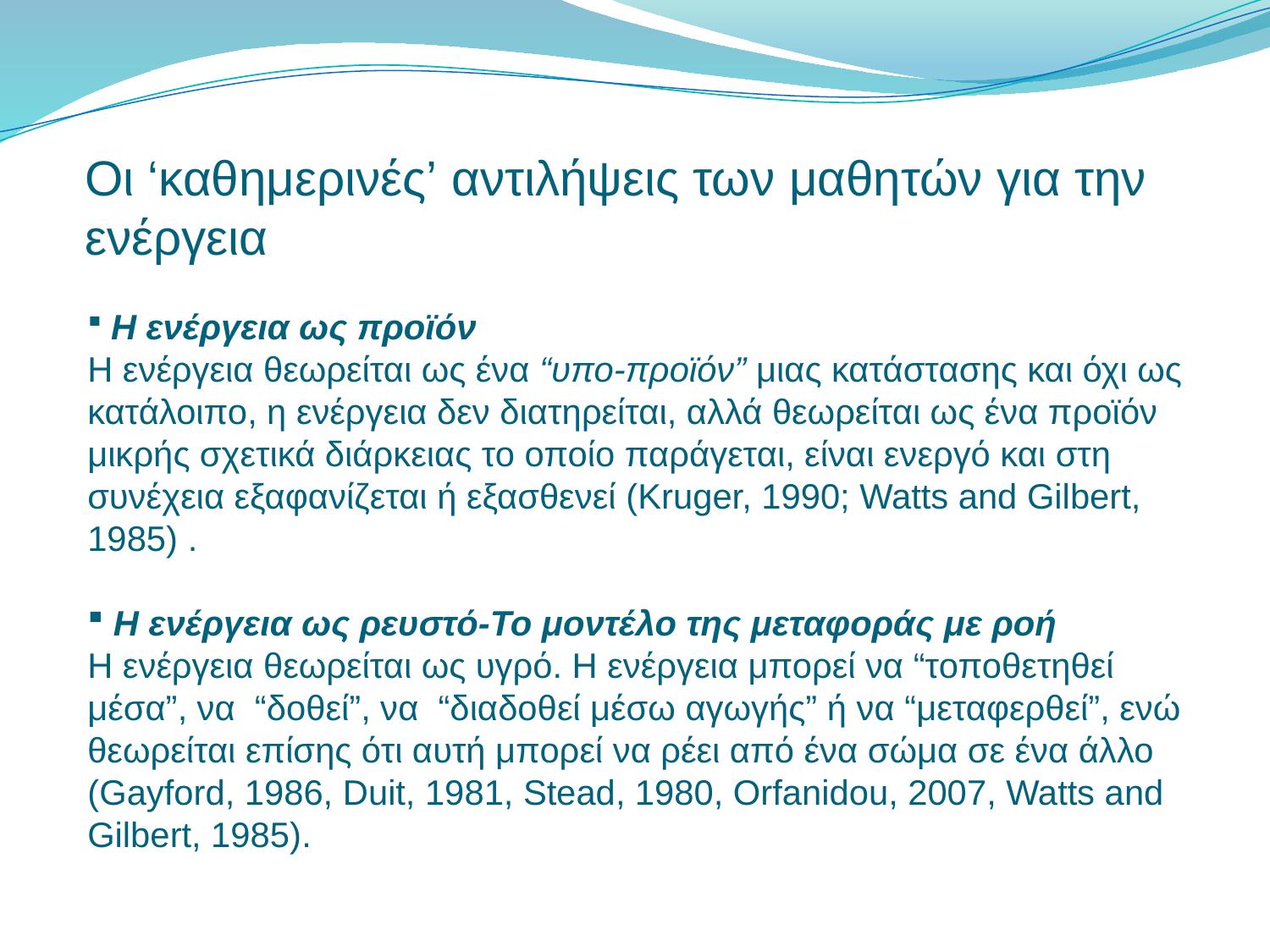

Οι ‘καθημερινές’ αντιλήψεις των μαθητών για την ενέργεια

 Η ενέργεια ως προϊόν
Η ενέργεια θεωρείται ως ένα “υπο-προϊόν” μιας κατάστασης και όχι ως κατάλοιπο, η ενέργεια δεν διατηρείται, αλλά θεωρείται ως ένα προϊόν μικρής σχετικά διάρκειας το οποίο παράγεται, είναι ενεργό και στη συνέχεια εξαφανίζεται ή εξασθενεί (Kruger, 1990; Watts and Gilbert, 1985) .

 Η ενέργεια ως ρευστό-Το μοντέλο της μεταφοράς με ροή
Η ενέργεια θεωρείται ως υγρό. Η ενέργεια μπορεί να “τοποθετηθεί μέσα”, να  “δοθεί”, να  “διαδοθεί μέσω αγωγής” ή να “μεταφερθεί”, ενώ θεωρείται επίσης ότι αυτή μπορεί να ρέει από ένα σώμα σε ένα άλλο (Gayford, 1986, Duit, 1981, Stead, 1980, Orfanidou, 2007, Watts and Gilbert, 1985).